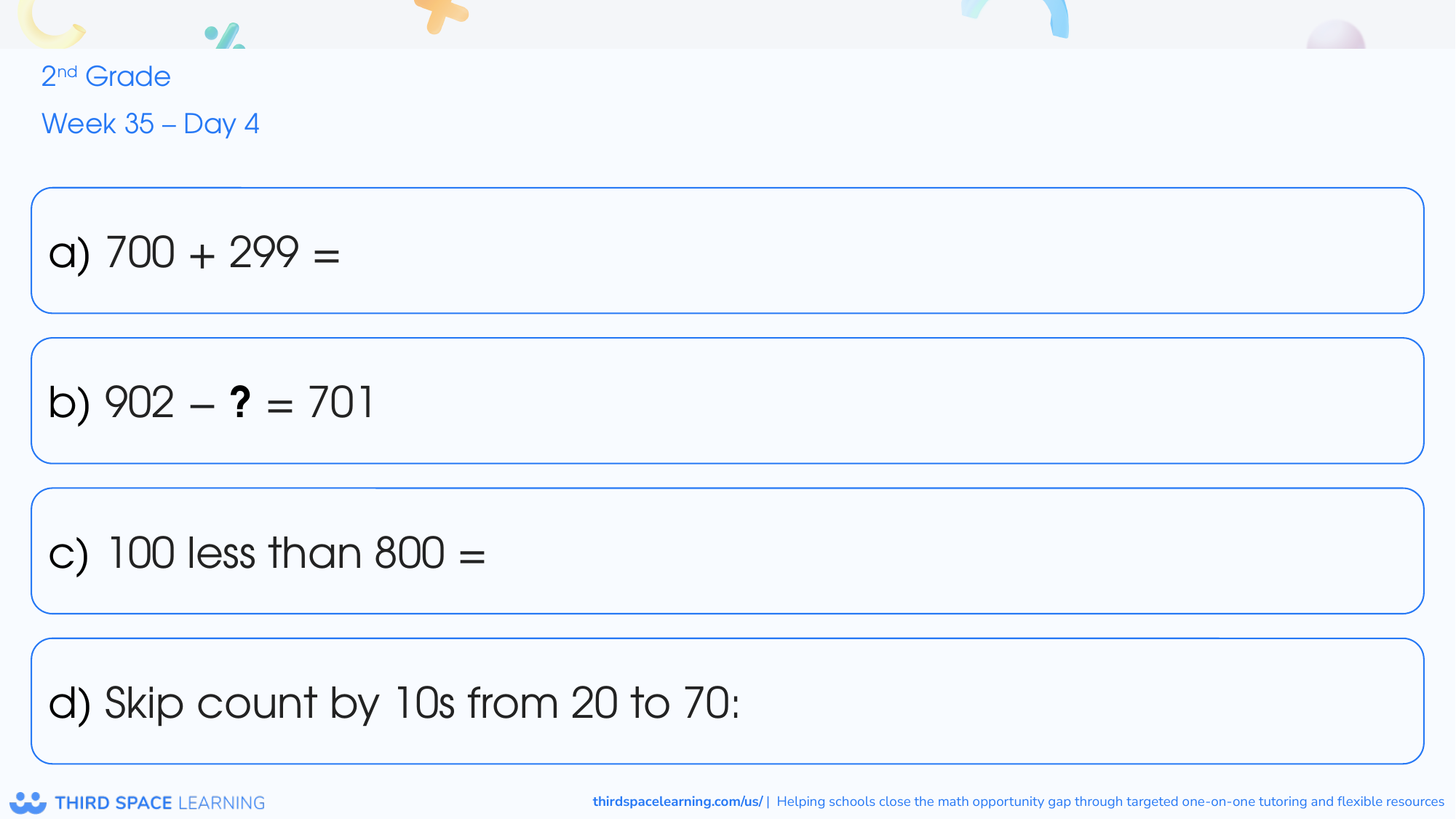

2nd Grade
Week 35 – Day 4
700 + 299 =
902 − ? = 701
100 less than 800 =
Skip count by 10s from 20 to 70: